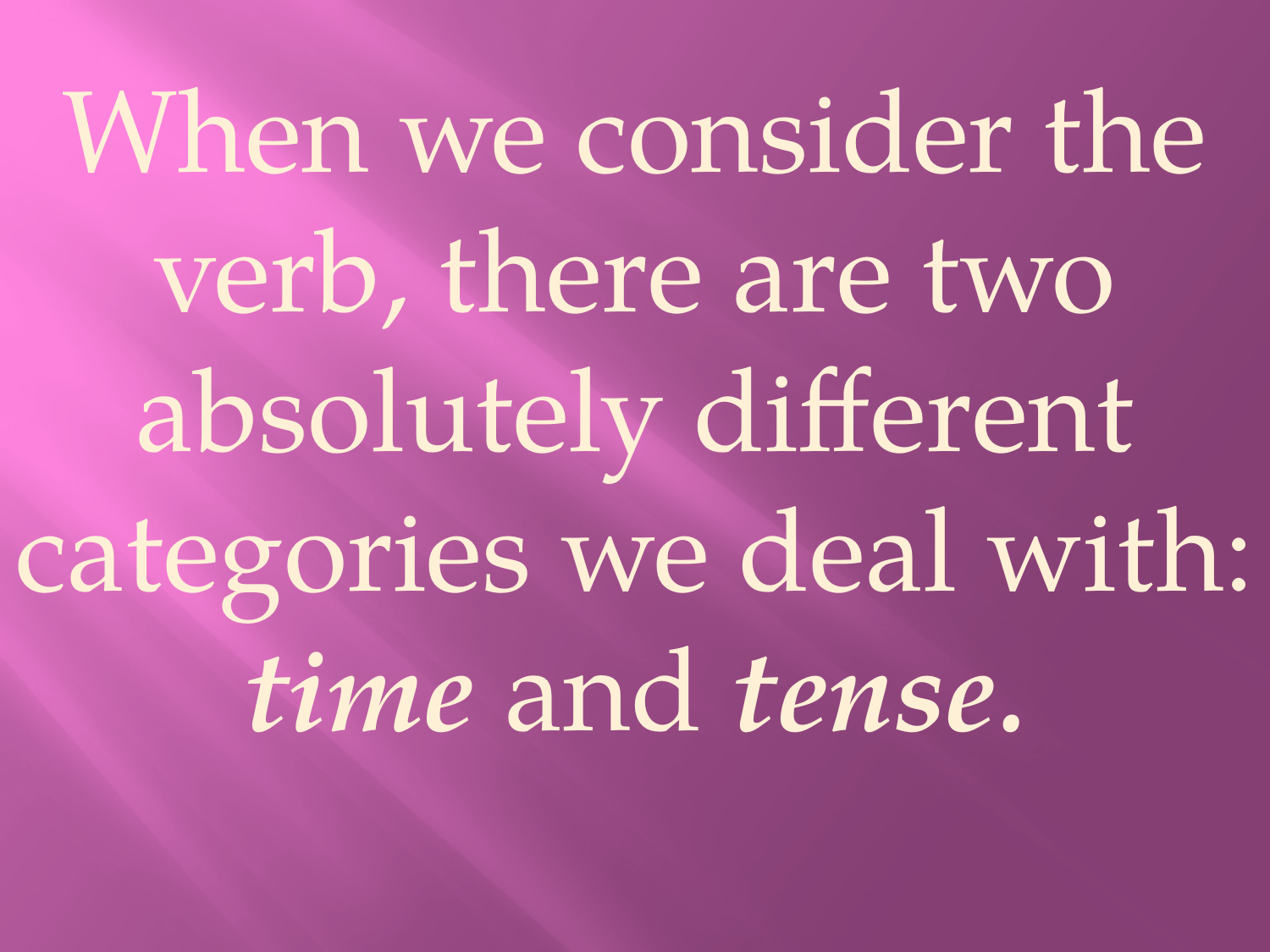

When we consider the verb, there are two absolutely different categories we deal with: time and tense.